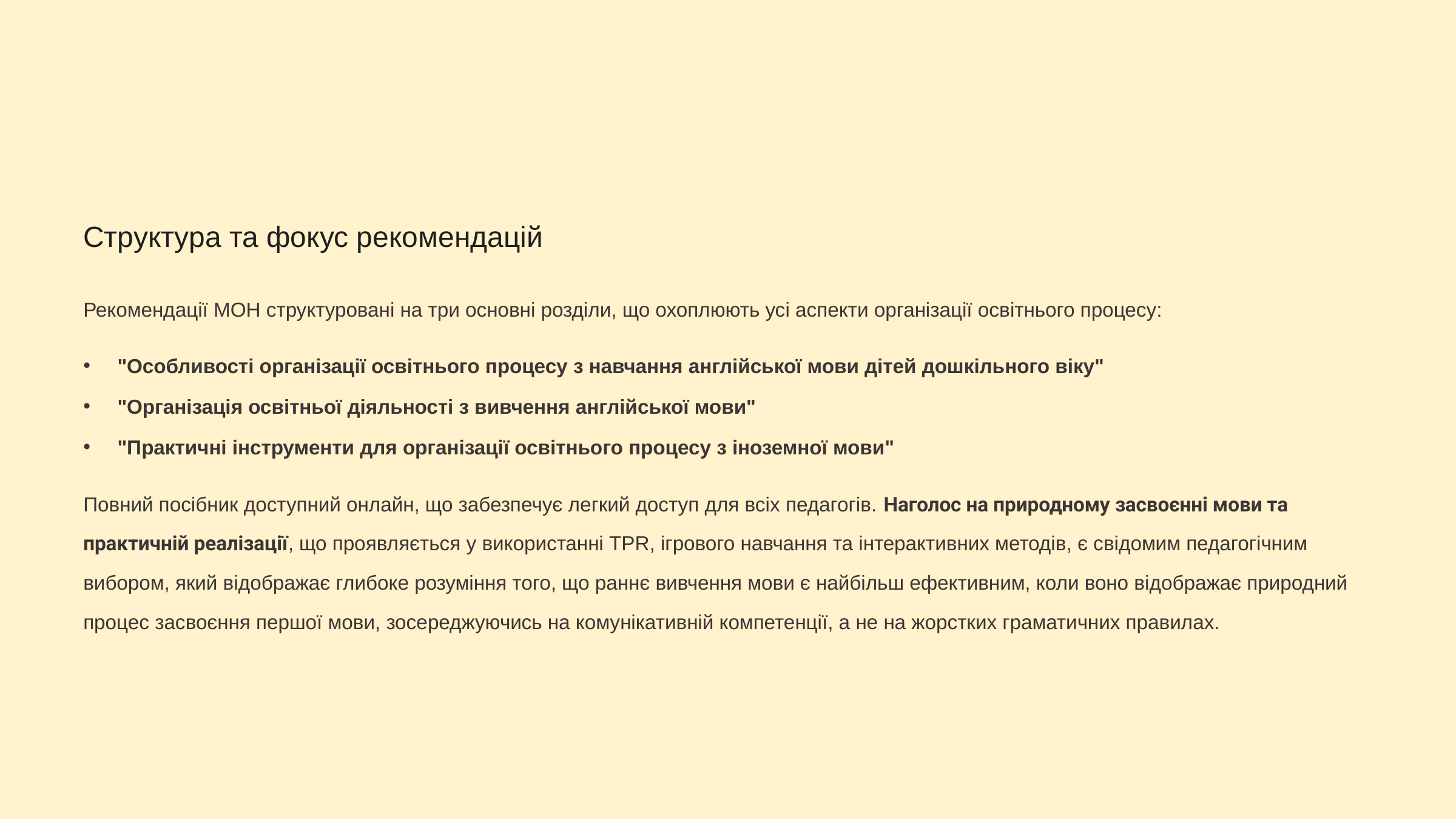

Структура та фокус рекомендацій
Рекомендації МОН структуровані на три основні розділи, що охоплюють усі аспекти організації освітнього процесу:
"Особливості організації освітнього процесу з навчання англійської мови дітей дошкільного віку"
"Організація освітньої діяльності з вивчення англійської мови"
"Практичні інструменти для організації освітнього процесу з іноземної мови"
Повний посібник доступний онлайн, що забезпечує легкий доступ для всіх педагогів. Наголос на природному засвоєнні мови та практичній реалізації, що проявляється у використанні TPR, ігрового навчання та інтерактивних методів, є свідомим педагогічним вибором, який відображає глибоке розуміння того, що раннє вивчення мови є найбільш ефективним, коли воно відображає природний процес засвоєння першої мови, зосереджуючись на комунікативній компетенції, а не на жорстких граматичних правилах.